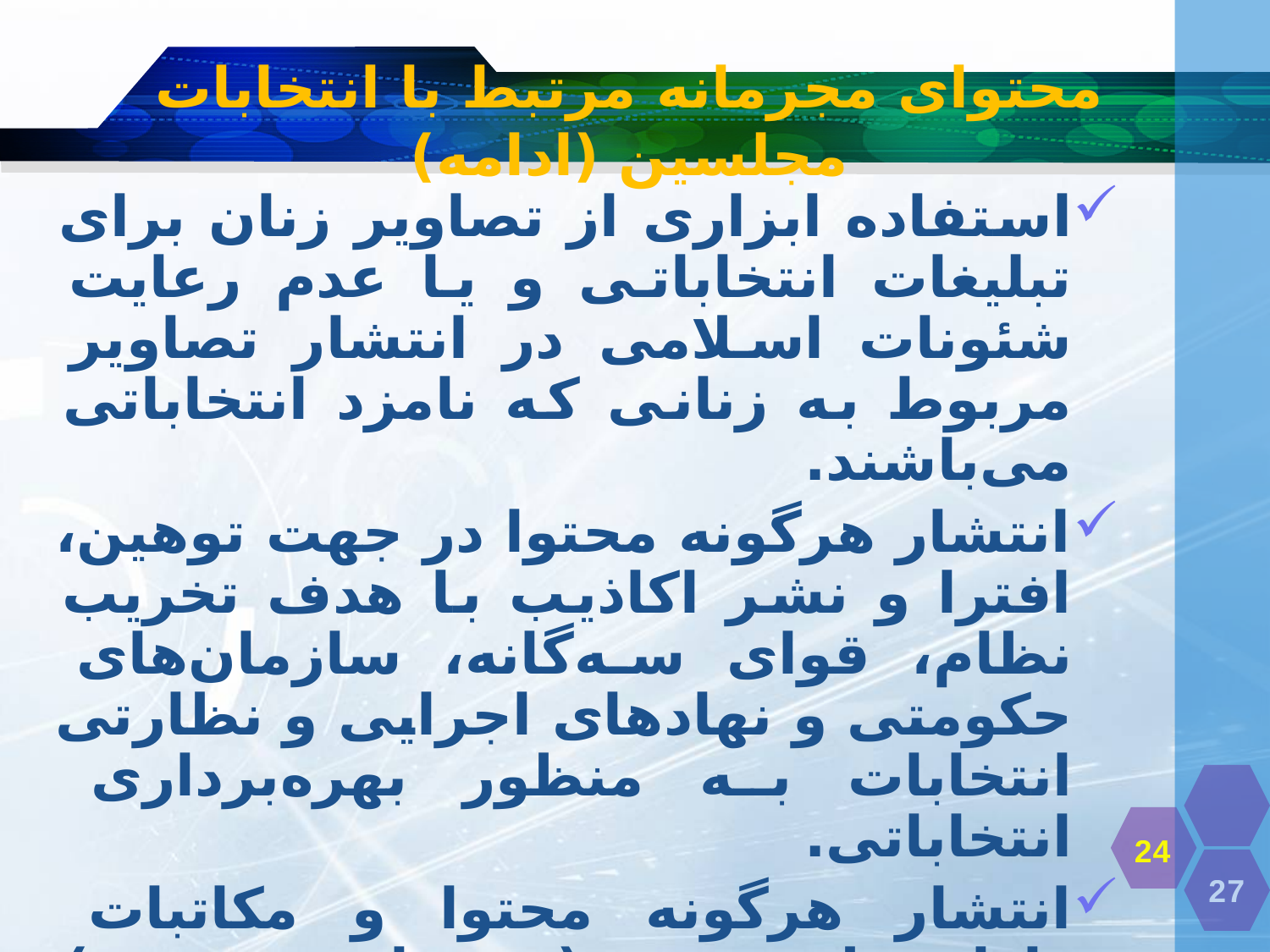

# محتوای مجرمانه مرتبط با انتخابات مجلسین (ادامه)
استفاده ابزاری از تصاویر زنان برای تبلیغات انتخاباتی و یا عدم رعایت شئونات اسلامی در انتشار تصاویر مربوط به زنانی که نامزد انتخاباتی می‌باشند.
انتشار هرگونه محتوا در جهت توهین‌، افترا و نشر اکاذیب با هدف تخریب نظام‌، قوای سه‌گانه‌، سازمان‌های حکومتی و نهادهای اجرایی و نظارتی انتخابات به منظور بهره‌برداری انتخاباتی.
انتشار هرگونه محتوا و مکاتبات دارای طبقه‌بندی (محرمانه و سری) مرتبط با انتخابات‌.
انتشار اخبار کذب از نتایج بررسی صلاحیت‌ها‌، شمارش آراء‌، ادعاهای بی‌اساس پیرامون تقلب در انتخابات یا مخدوش بودن انتخابات بدون دلیل و مدرک.
24
27